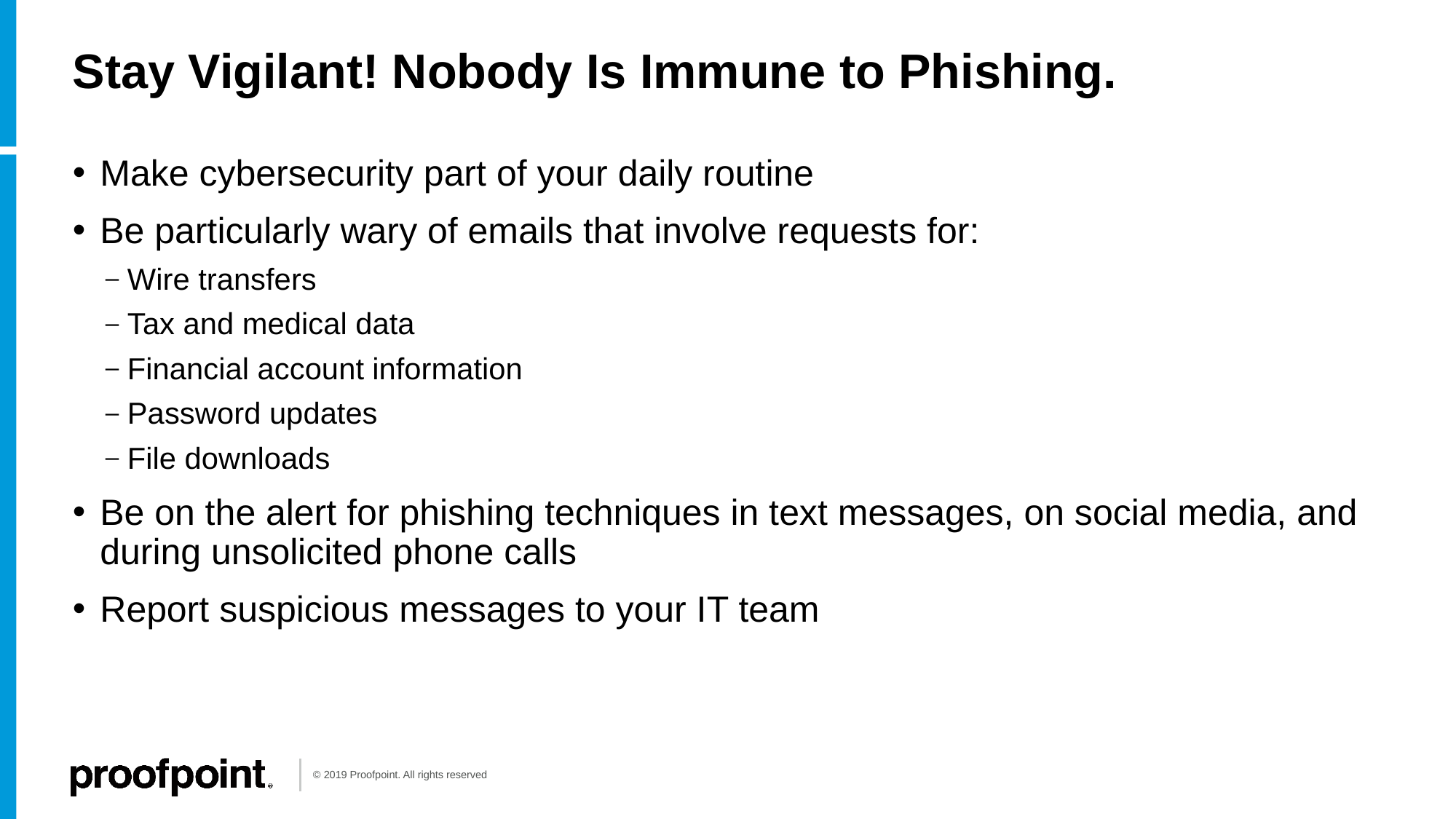

# Stay Vigilant! Nobody Is Immune to Phishing.
Make cybersecurity part of your daily routine
Be particularly wary of emails that involve requests for:
Wire transfers
Tax and medical data
Financial account information
Password updates
File downloads
Be on the alert for phishing techniques in text messages, on social media, and during unsolicited phone calls
Report suspicious messages to your IT team
© 2019 Proofpoint. All rights reserved